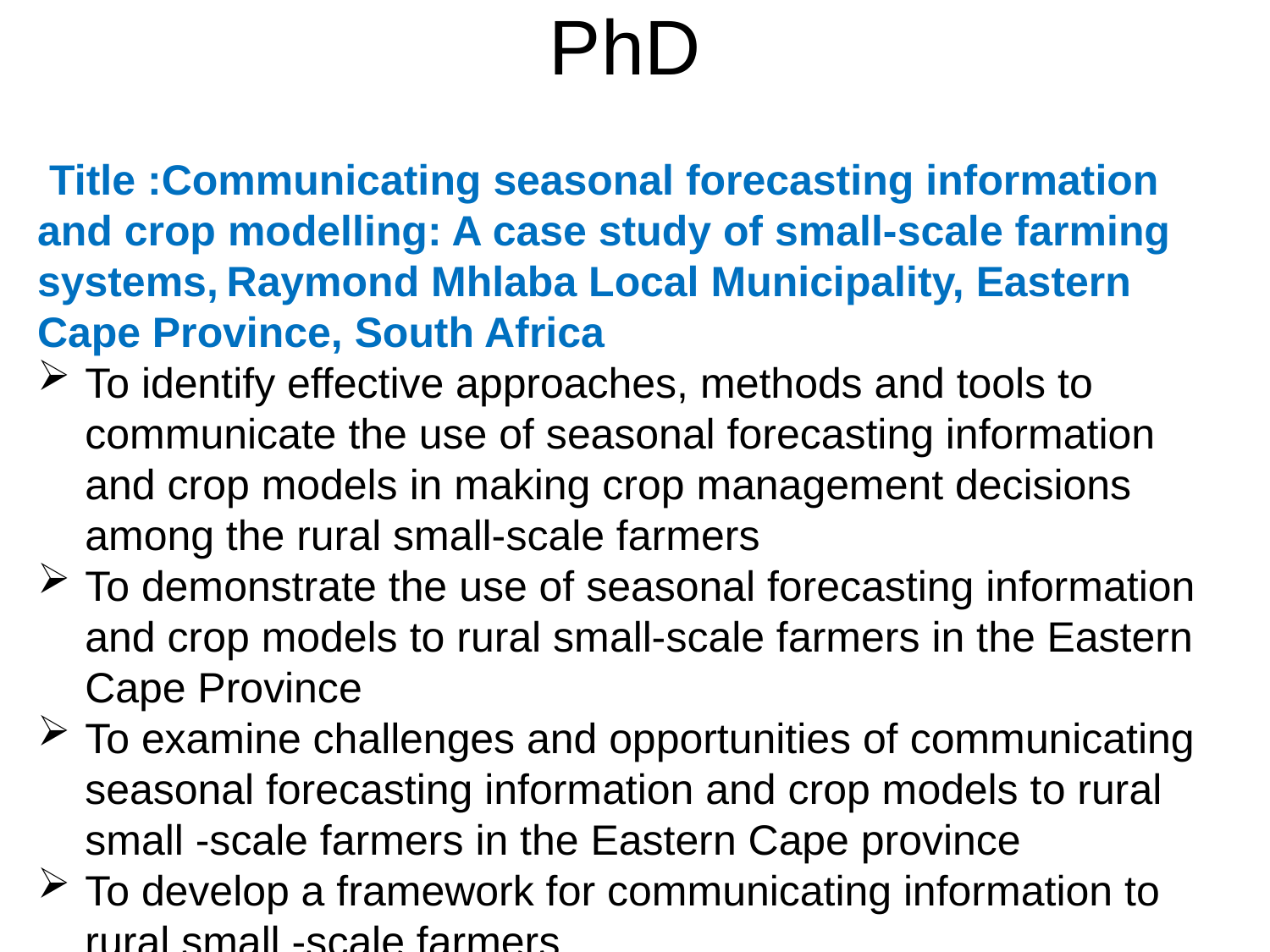

# PhD
 Title :Communicating seasonal forecasting information and crop modelling: A case study of small-scale farming systems, Raymond Mhlaba Local Municipality, Eastern Cape Province, South Africa
To identify effective approaches, methods and tools to communicate the use of seasonal forecasting information and crop models in making crop management decisions among the rural small-scale farmers
To demonstrate the use of seasonal forecasting information and crop models to rural small-scale farmers in the Eastern Cape Province
To examine challenges and opportunities of communicating seasonal forecasting information and crop models to rural small -scale farmers in the Eastern Cape province
To develop a framework for communicating information to rural small -scale farmers